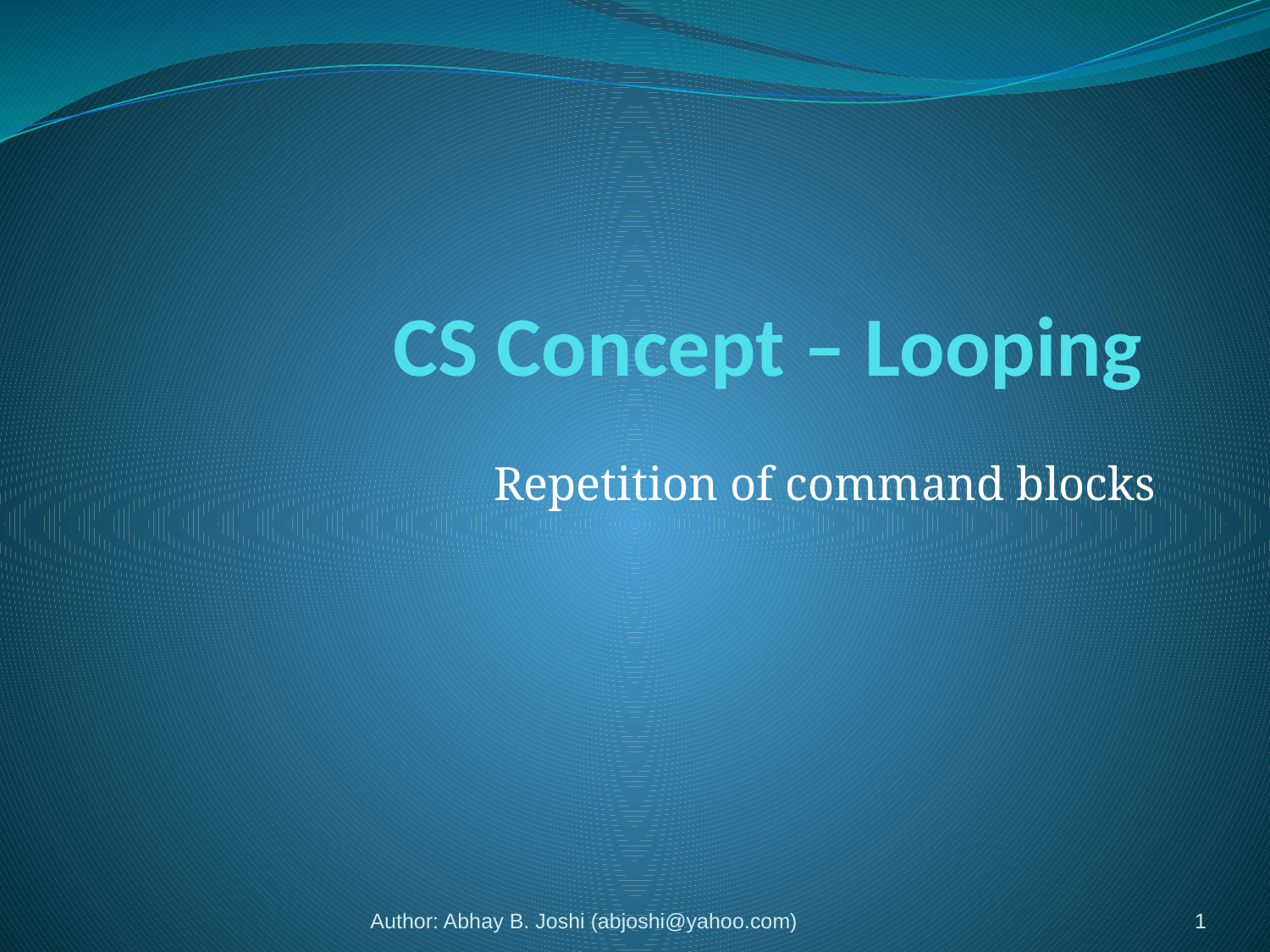

# CS Concept – Looping
Repetition of command blocks
Author: Abhay B. Joshi (abjoshi@yahoo.com)
1